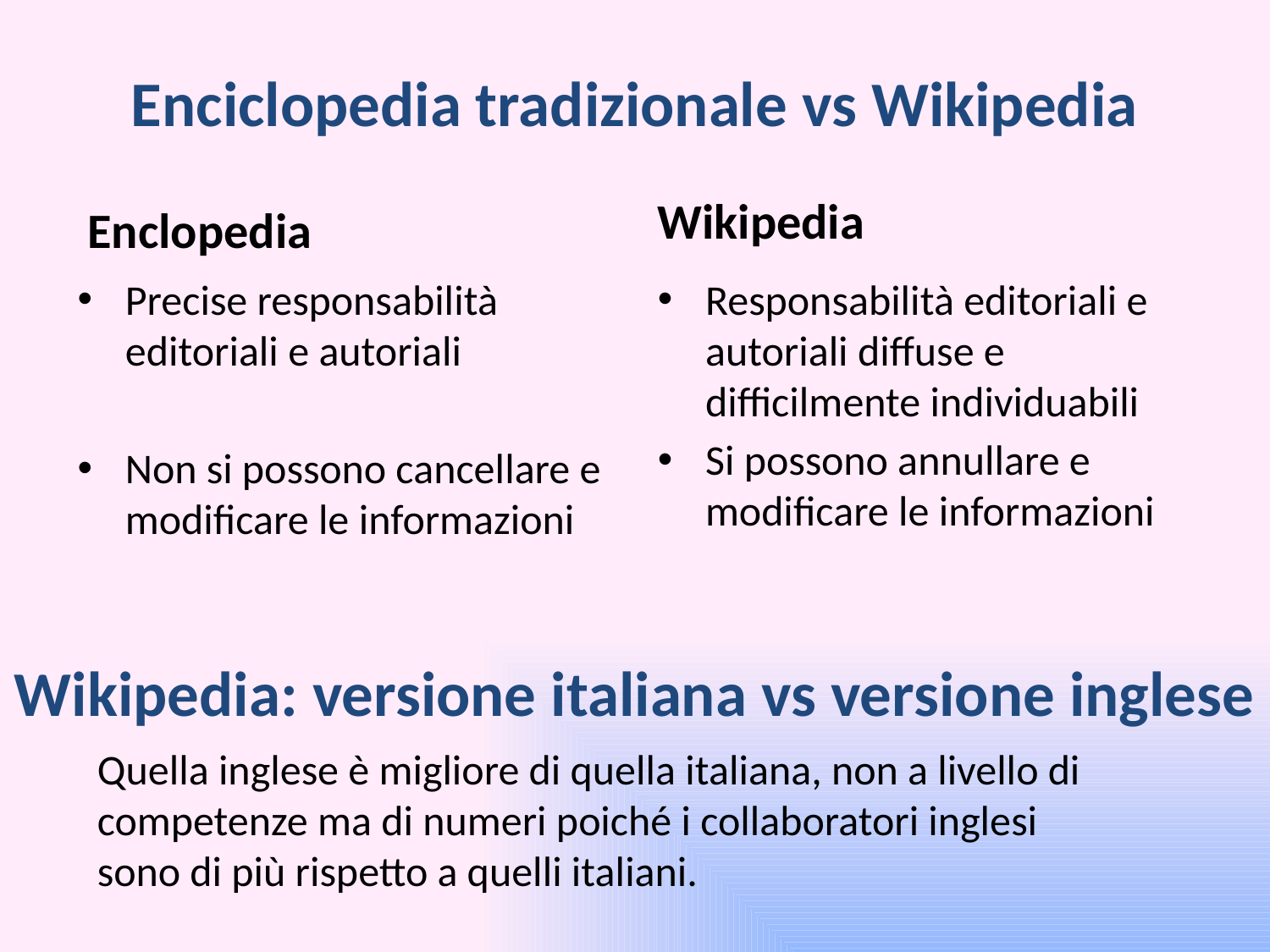

# Enciclopedia tradizionale vs Wikipedia
Wikipedia
Enclopedia
Precise responsabilità editoriali e autoriali

Non si possono cancellare e modificare le informazioni

Responsabilità editoriali e autoriali diffuse e difficilmente individuabili
Si possono annullare e modificare le informazioni

Wikipedia: versione italiana vs versione inglese
Quella inglese è migliore di quella italiana, non a livello di competenze ma di numeri poiché i collaboratori inglesi sono di più rispetto a quelli italiani.